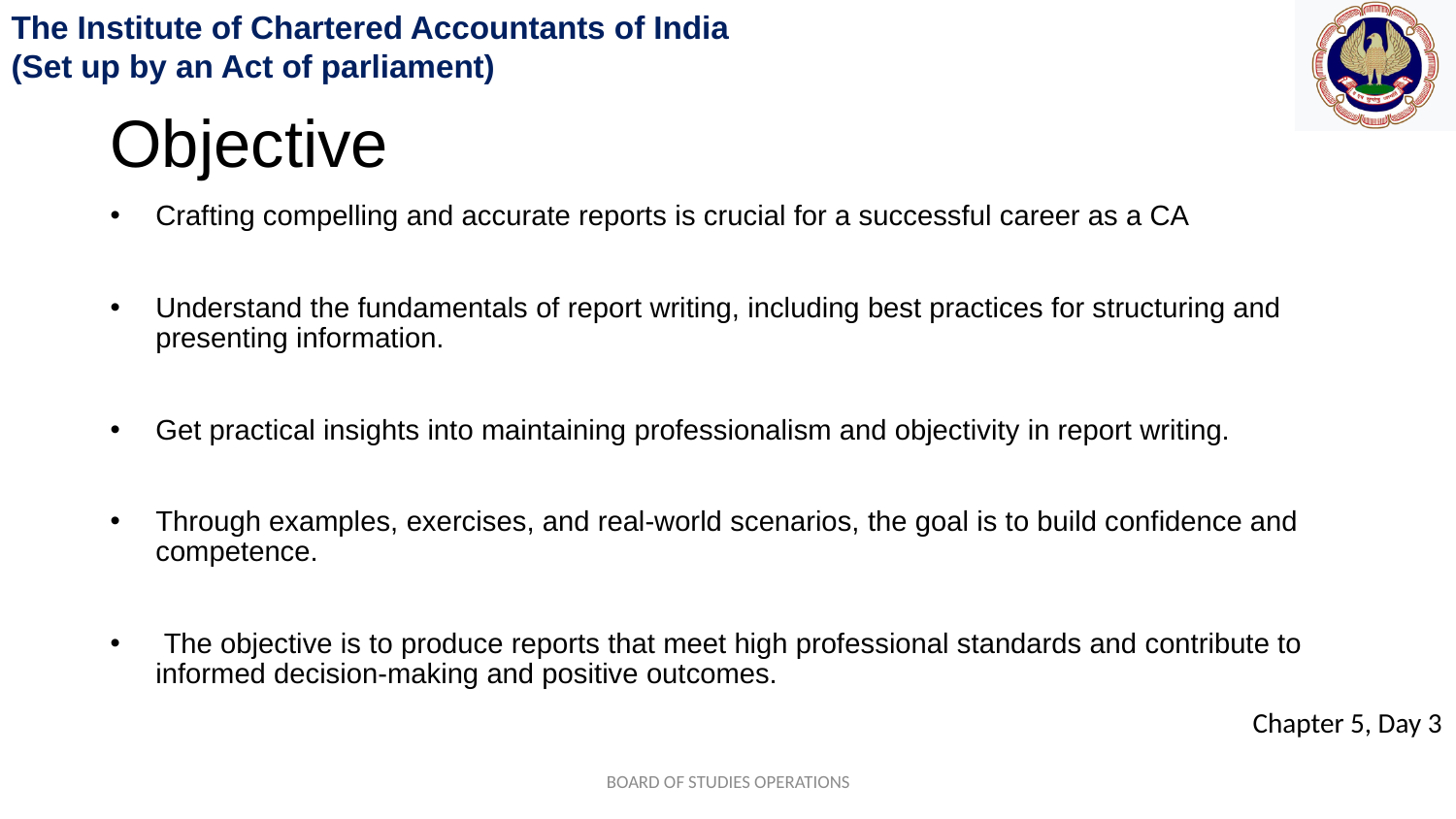

Objective
Crafting compelling and accurate reports is crucial for a successful career as a CA

Understand the fundamentals of report writing, including best practices for structuring and presenting information.

Get practical insights into maintaining professionalism and objectivity in report writing.

Through examples, exercises, and real-world scenarios, the goal is to build confidence and competence.

 The objective is to produce reports that meet high professional standards and contribute to informed decision-making and positive outcomes.
BOARD OF STUDIES OPERATIONS